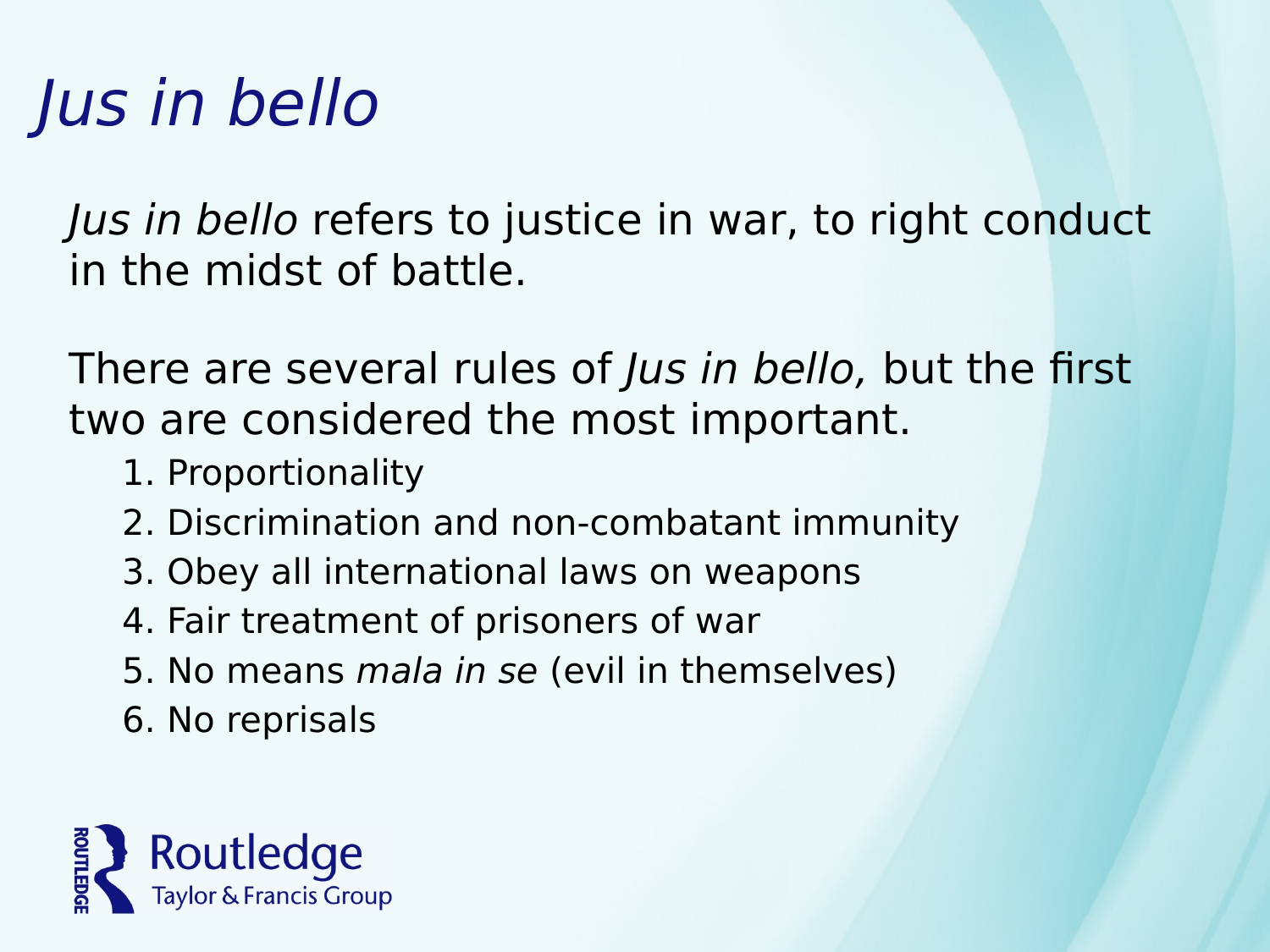

# Jus in bello
Jus in bello refers to justice in war, to right conduct in the midst of battle.

There are several rules of Jus in bello, but the first two are considered the most important.
1. Proportionality
2. Discrimination and non-combatant immunity
3. Obey all international laws on weapons
4. Fair treatment of prisoners of war
5. No means mala in se (evil in themselves)
6. No reprisals